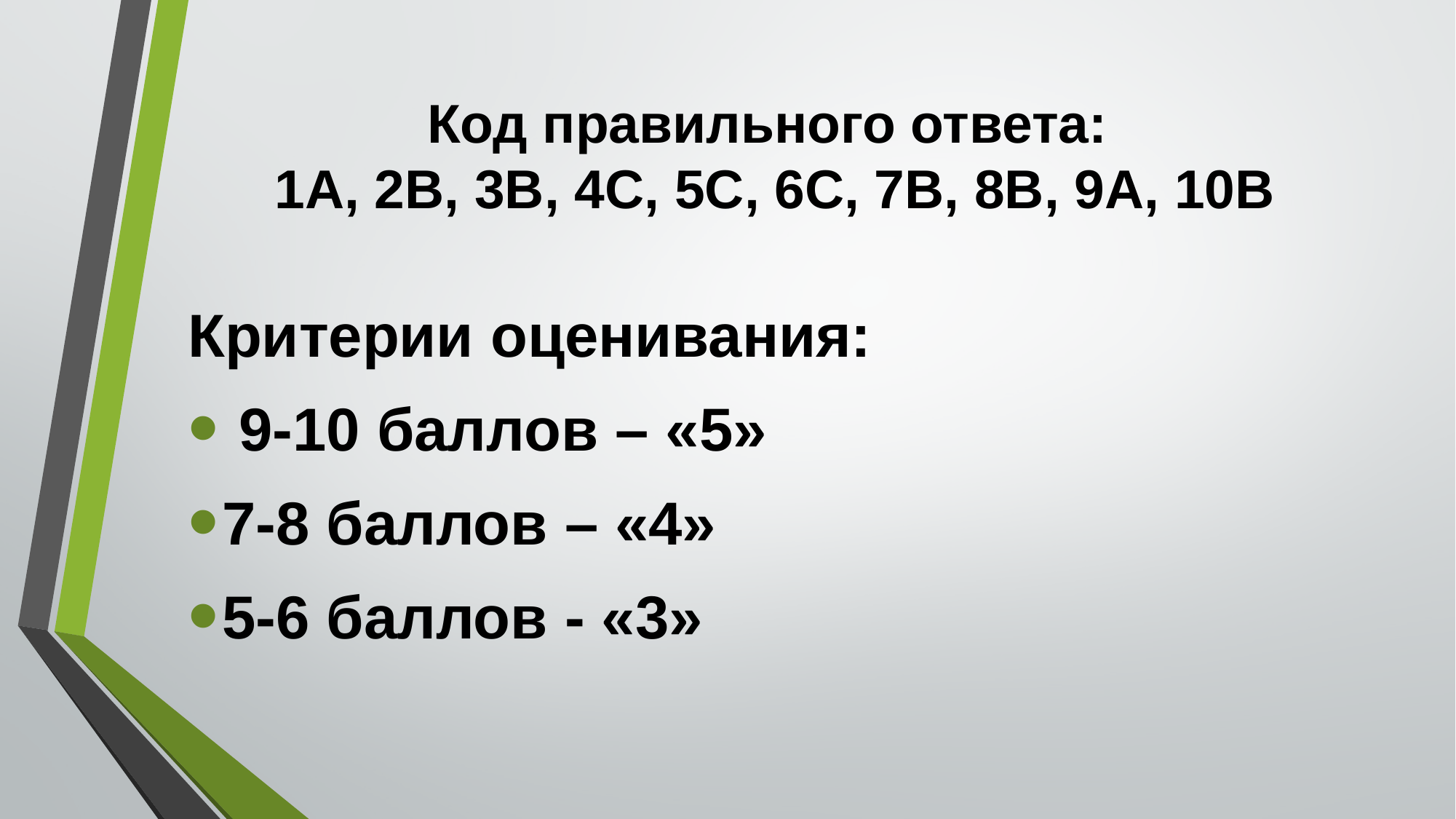

# Код правильного ответа: 1А, 2В, 3В, 4С, 5С, 6С, 7В, 8В, 9А, 10В
Критерии оценивания:
 9-10 баллов – «5»
7-8 баллов – «4»
5-6 баллов - «3»